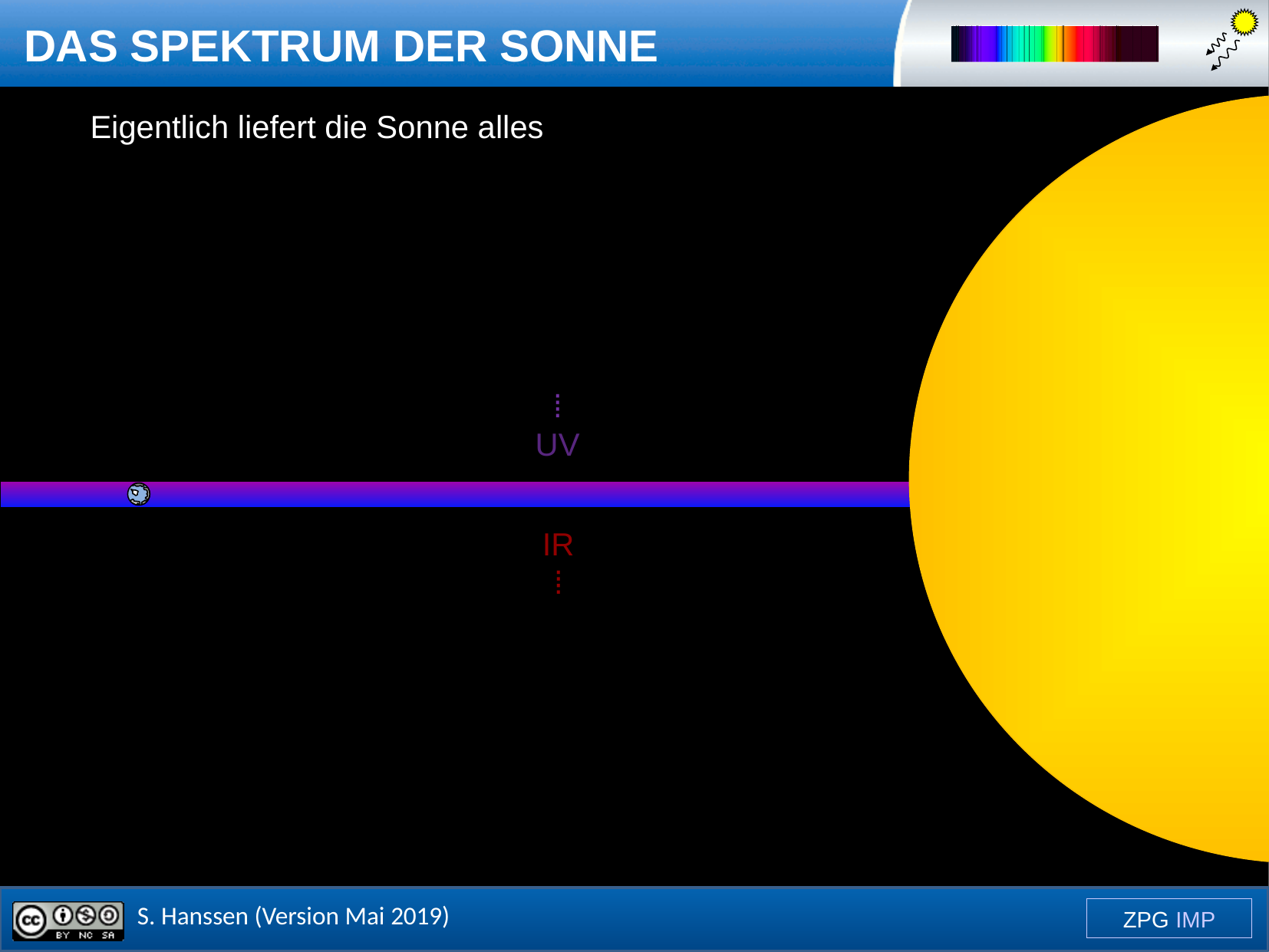

Eigentlich liefert die Sonne alles
⁞
UV

IR⁞